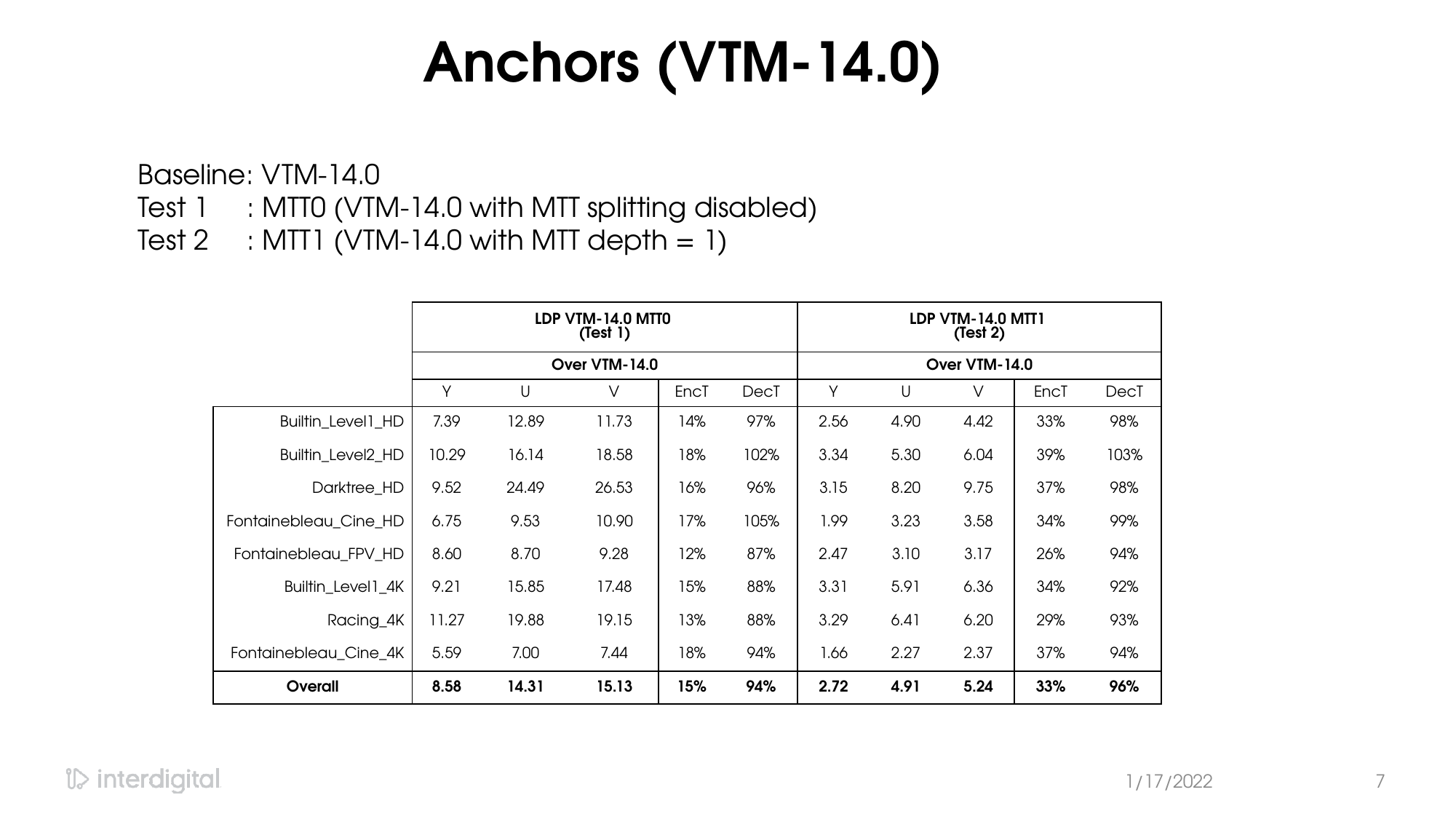

# Anchors (VTM-14.0)

Baseline: VTM-14.0
Test 1     : MTT0 (VTM-14.0 with MTT splitting disabled)
Test 2     : MTT1 (VTM-14.0 with MTT depth = 1)
|  | LDP VTM-14.0 MTT0 (Test 1) |  |  |  |  | LDP VTM-14.0 MTT1 (Test 2) |  |  |  |  |
| --- | --- | --- | --- | --- | --- | --- | --- | --- | --- | --- |
|  | Over VTM-14.0 |  |  |  |  | Over VTM-14.0 |  |  |  |  |
|  | Y | U | V | EncT | DecT | Y | U | V | EncT | DecT |
| Builtin\_Level1\_HD | 7.39 | 12.89 | 11.73 | 14% | 97% | 2.56 | 4.90 | 4.42 | 33% | 98% |
| Builtin\_Level2\_HD | 10.29 | 16.14 | 18.58 | 18% | 102% | 3.34 | 5.30 | 6.04 | 39% | 103% |
| Darktree\_HD | 9.52 | 24.49 | 26.53 | 16% | 96% | 3.15 | 8.20 | 9.75 | 37% | 98% |
| Fontainebleau\_Cine\_HD | 6.75 | 9.53 | 10.90 | 17% | 105% | 1.99 | 3.23 | 3.58 | 34% | 99% |
| Fontainebleau\_FPV\_HD | 8.60 | 8.70 | 9.28 | 12% | 87% | 2.47 | 3.10 | 3.17 | 26% | 94% |
| Builtin\_Level1\_4K | 9.21 | 15.85 | 17.48 | 15% | 88% | 3.31 | 5.91 | 6.36 | 34% | 92% |
| Racing\_4K | 11.27 | 19.88 | 19.15 | 13% | 88% | 3.29 | 6.41 | 6.20 | 29% | 93% |
| Fontainebleau\_Cine\_4K | 5.59 | 7.00 | 7.44 | 18% | 94% | 1.66 | 2.27 | 2.37 | 37% | 94% |
| Overall | 8.58 | 14.31 | 15.13 | 15% | 94% | 2.72 | 4.91 | 5.24 | 33% | 96% |
1/17/2022
7